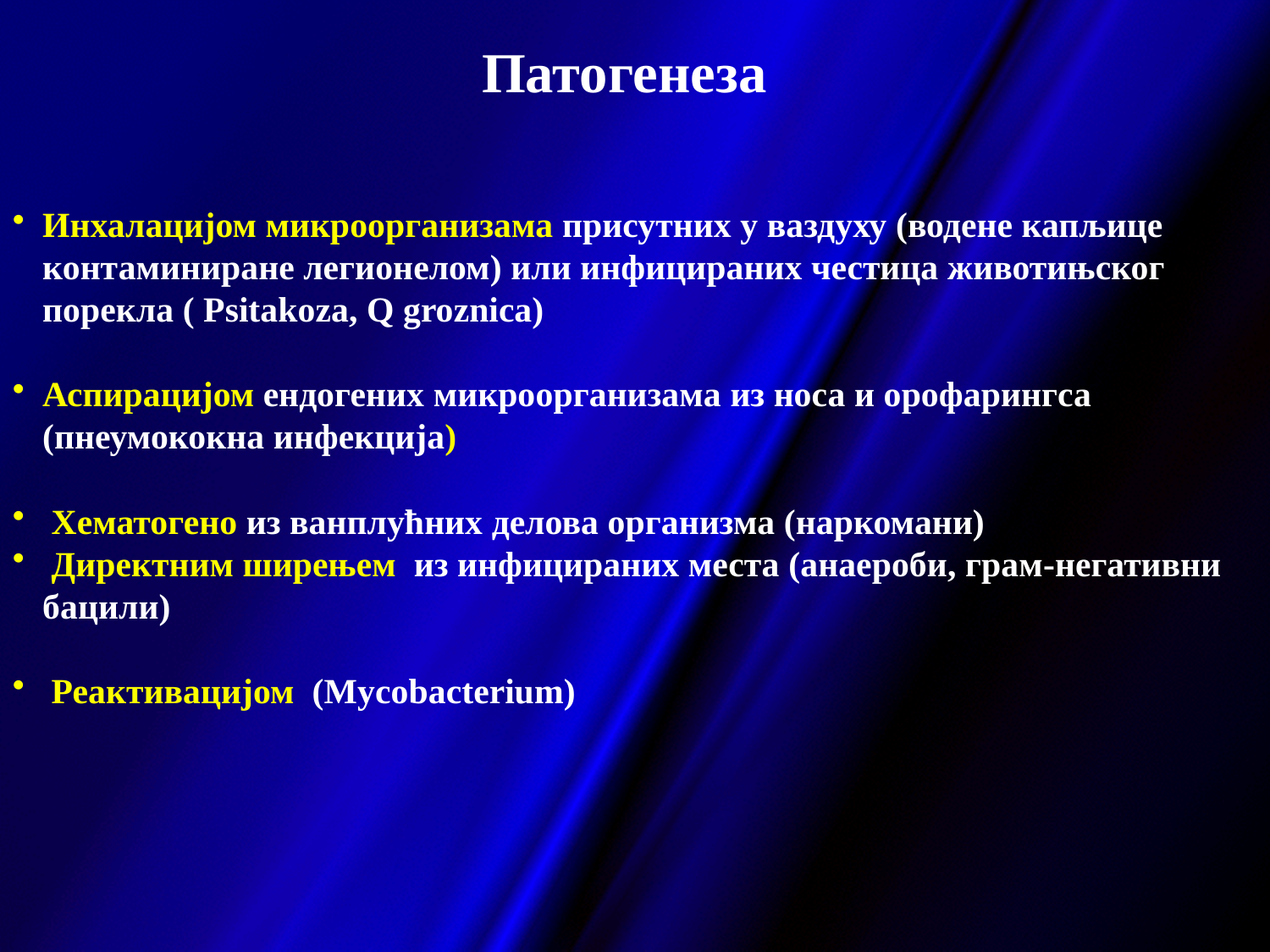

Патогенеза
Инхалацијом микроорганизама присутних у ваздуху (водене капљице контаминиране легионелом) или инфицираних честица животињског порекла ( Psitakoza, Q groznica)

Аспирацијом ендогених микроорганизама из носа и орофарингса (пнеумококна инфекција)

 Хематогено из ванплућних делова организма (наркомани)
 Директним ширењем  из инфицираних места (анаероби, грам-негативни бацили)

 Реактивацијом  (Mycobacterium)